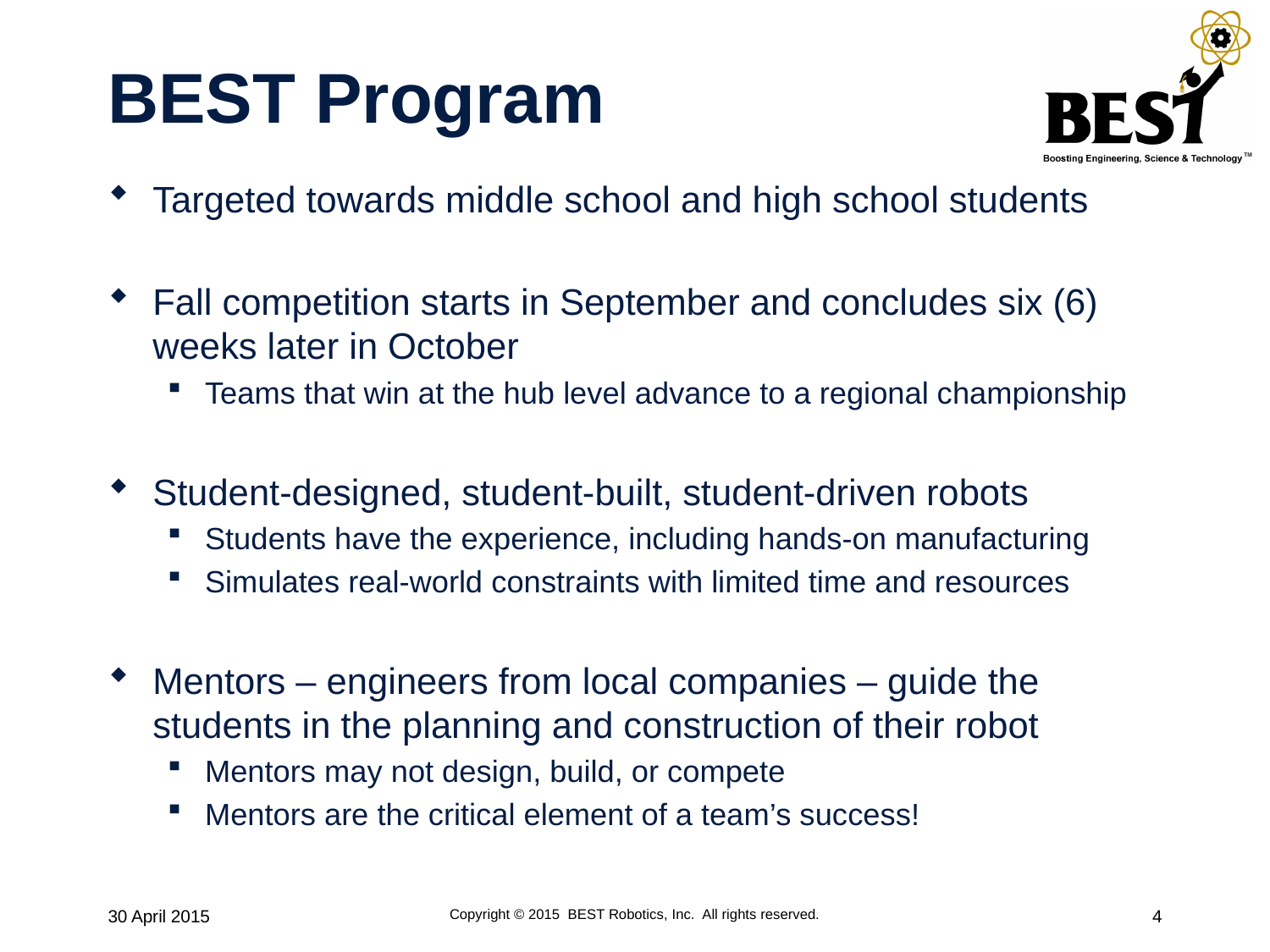

# BEST Program
Targeted towards middle school and high school students

Fall competition starts in September and concludes six (6) weeks later in October
Teams that win at the hub level advance to a regional championship

Student-designed, student-built, student-driven robots
Students have the experience, including hands-on manufacturing
Simulates real-world constraints with limited time and resources

Mentors – engineers from local companies – guide the students in the planning and construction of their robot
Mentors may not design, build, or compete
Mentors are the critical element of a team’s success!
30 April 2015
Copyright © 2015  BEST Robotics, Inc.  All rights reserved.
4